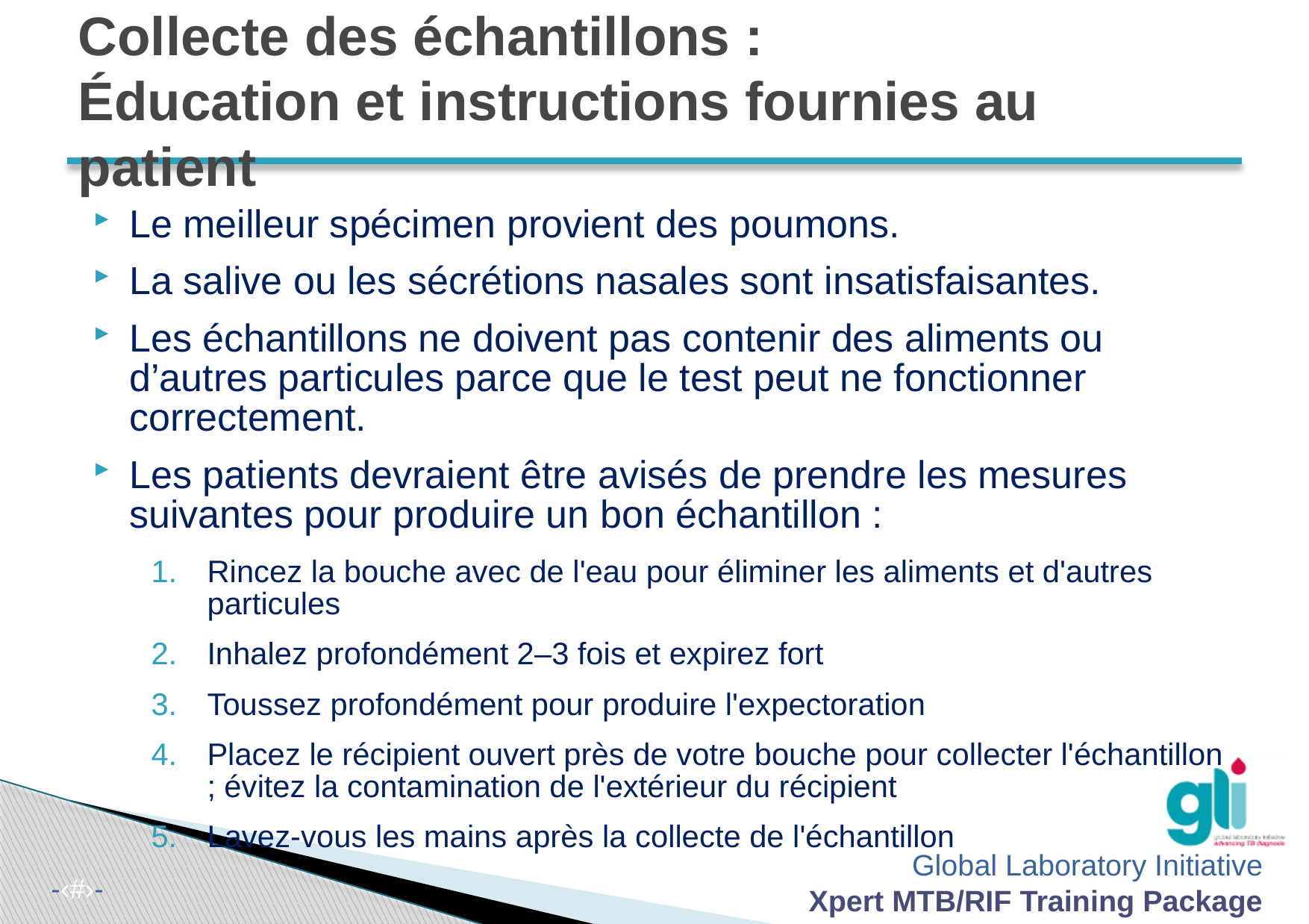

# Collecte des échantillons : Éducation et instructions fournies au patient
Le meilleur spécimen provient des poumons.
La salive ou les sécrétions nasales sont insatisfaisantes.
Les échantillons ne doivent pas contenir des aliments ou d’autres particules parce que le test peut ne fonctionner correctement.
Les patients devraient être avisés de prendre les mesures suivantes pour produire un bon échantillon :
Rincez la bouche avec de l'eau pour éliminer les aliments et d'autres particules
Inhalez profondément 2–3 fois et expirez fort
Toussez profondément pour produire l'expectoration
Placez le récipient ouvert près de votre bouche pour collecter l'échantillon ; évitez la contamination de l'extérieur du récipient
Lavez-vous les mains après la collecte de l'échantillon